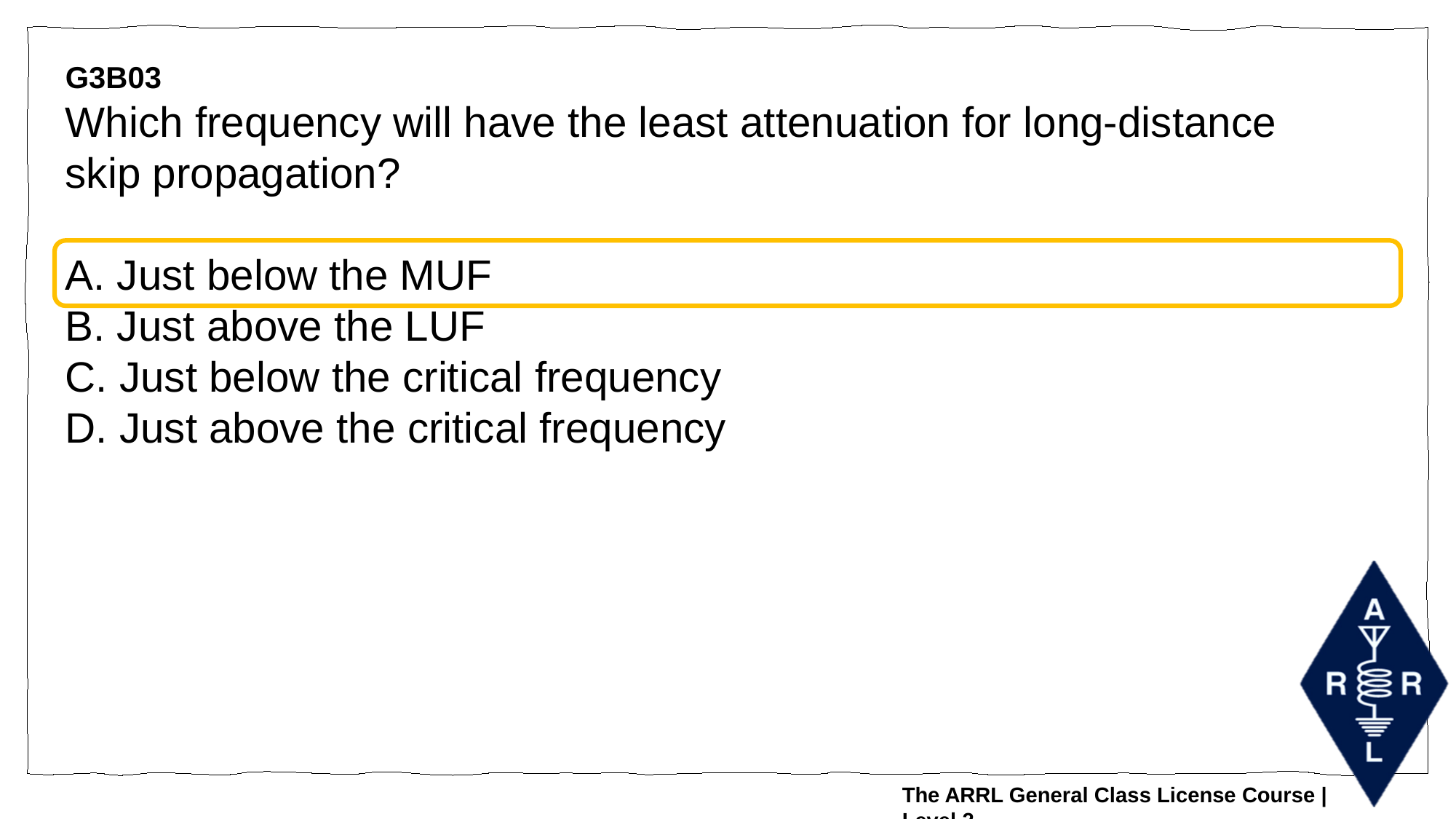

G3B03
Which frequency will have the least attenuation for long-distance skip propagation?

A. Just below the MUF
B. Just above the LUF
C. Just below the critical frequency
D. Just above the critical frequency